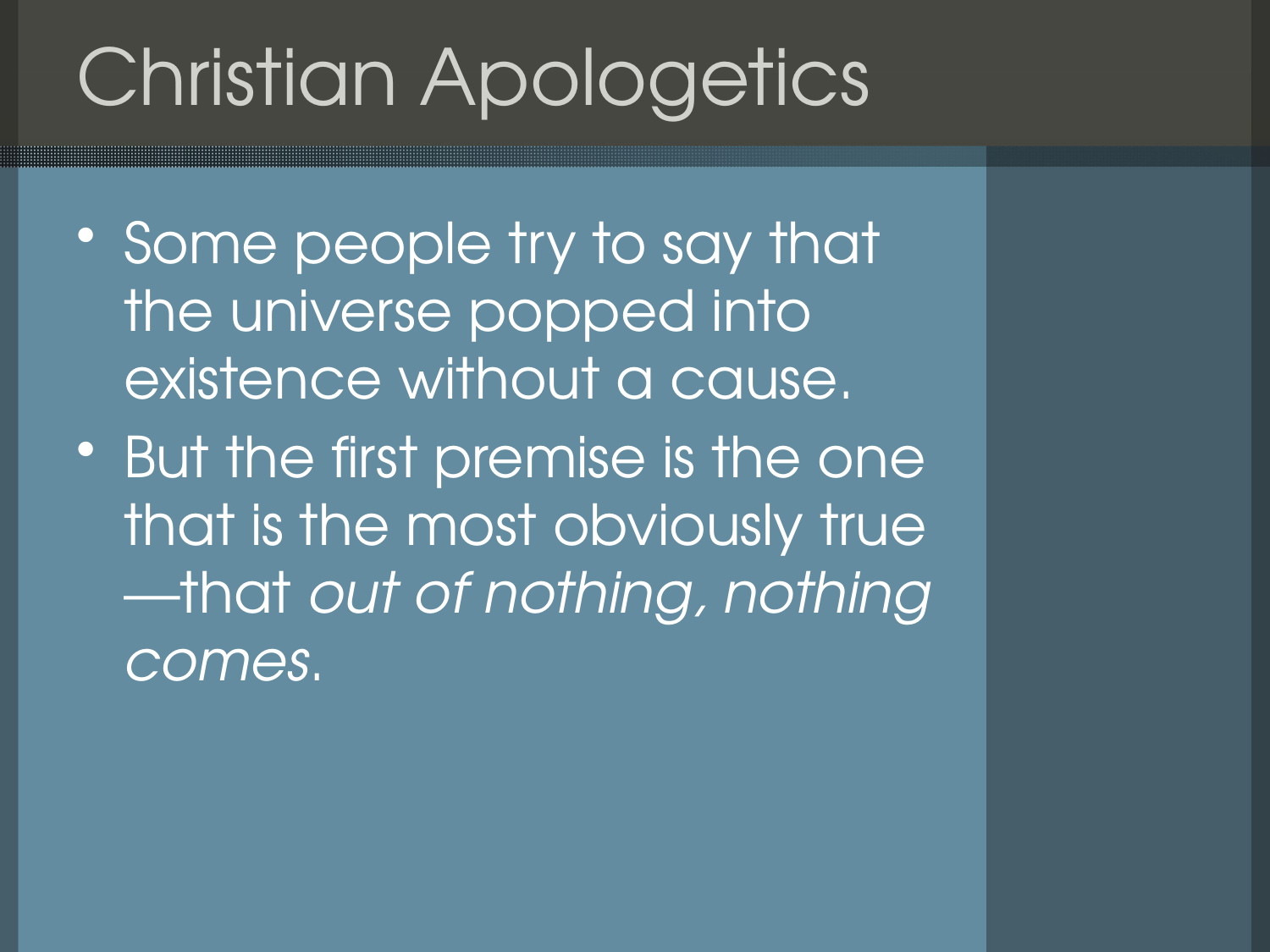

# Christian Apologetics
Some people try to say that the universe popped into existence without a cause.
But the first premise is the one that is the most obviously true—that out of nothing, nothing comes.